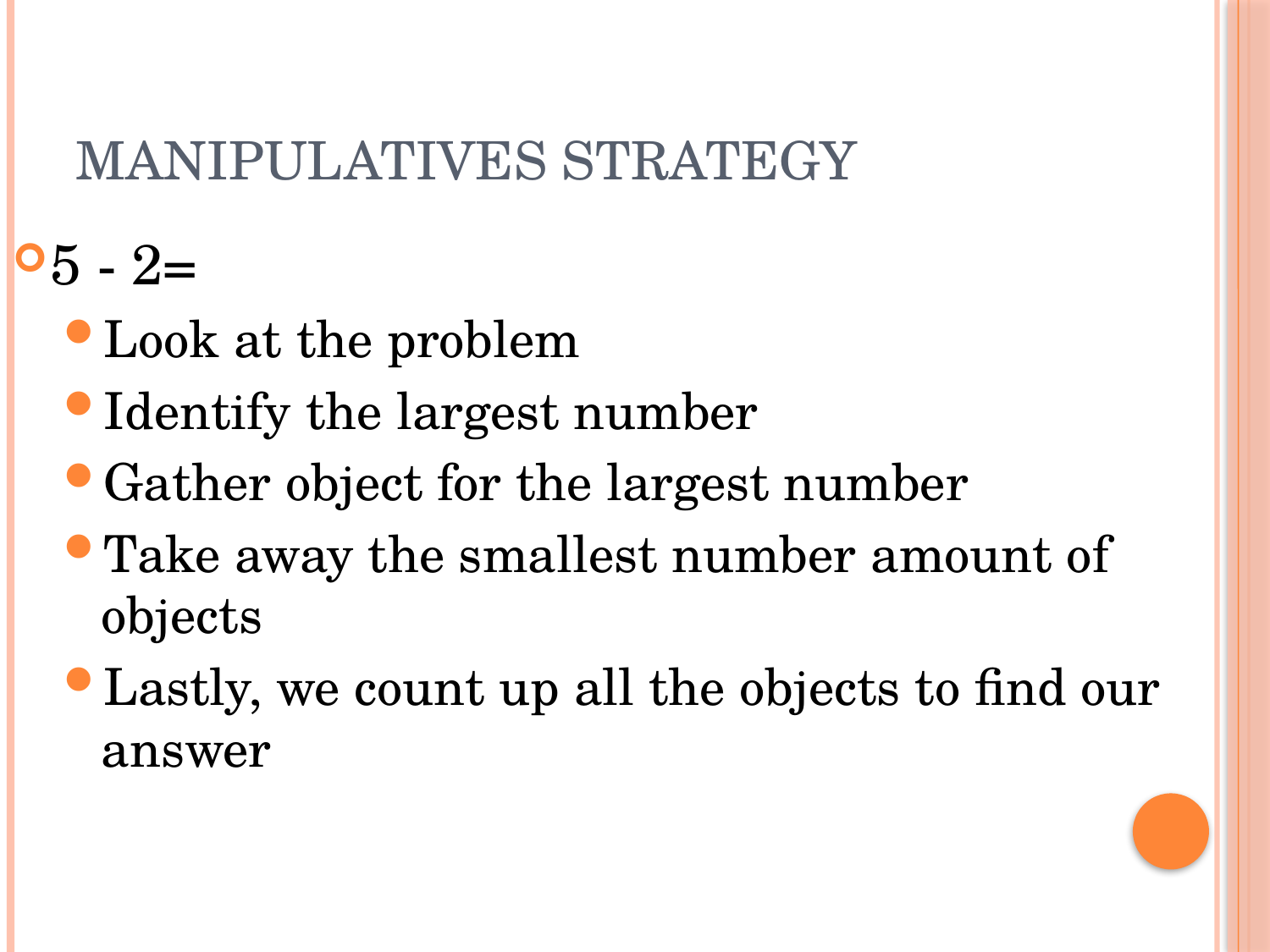

# Manipulatives Strategy
5 - 2=
Look at the problem
Identify the largest number
Gather object for the largest number
Take away the smallest number amount of objects
Lastly, we count up all the objects to find our answer